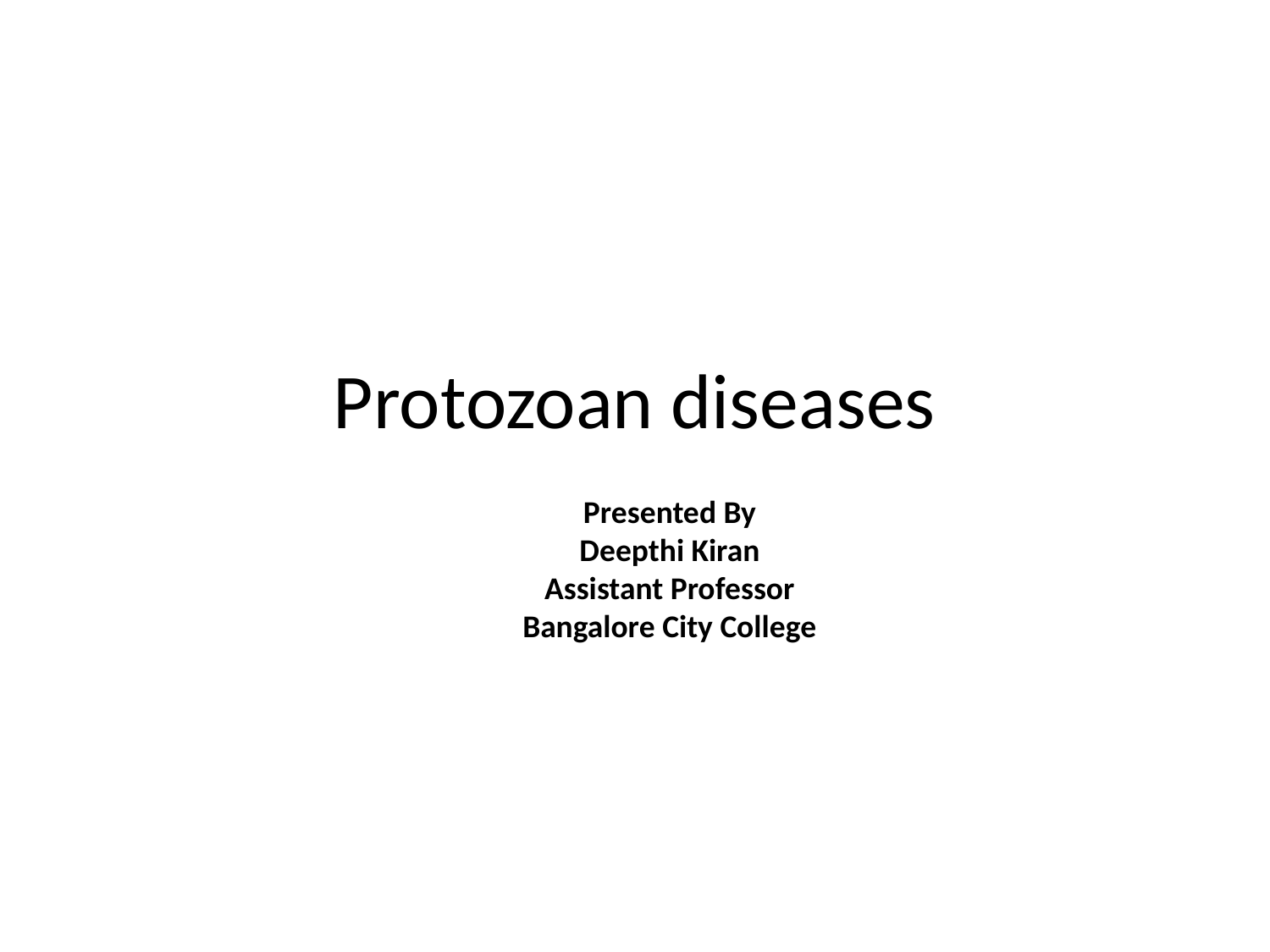

# Protozoan diseases
Presented By
Deepthi Kiran
Assistant Professor
Bangalore City College